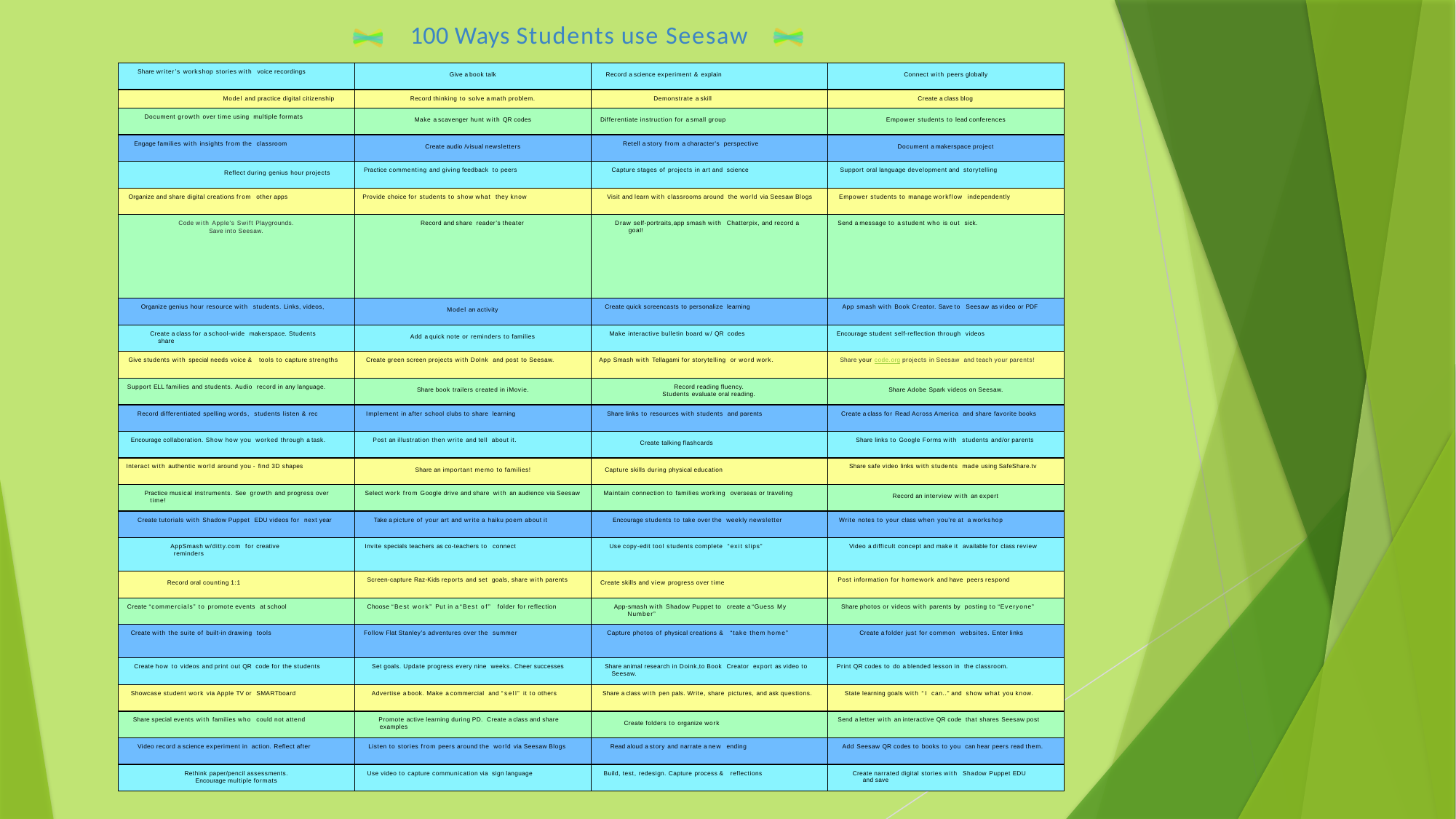

100 Ways Students use Seesaw

| Share writer’s workshop stories with voice recordings | Give a book talk | Record a science experiment & explain | Connect with peers globally |
| --- | --- | --- | --- |
| Model and practice digital citizenship | Record thinking to solve a math problem. | Demonstrate a skill | Create a class blog |
| Document growth over time using multiple formats | Make a scavenger hunt with QR codes | Differentiate instruction for a small group | Empower students to lead conferences |
| Engage families with insights from the classroom | Create audio /visual newsletters | Retell a story from a character’s perspective | Document a makerspace project |
| Reflect during genius hour projects | Practice commenting and giving feedback to peers | Capture stages of projects in art and science | Support oral language development and storytelling |
| Organize and share digital creations from other apps | Provide choice for students to show what they know | Visit and learn with classrooms around the world via Seesaw Blogs | Empower students to manage workflow independently |
| Code with Apple's Swift Playgrounds. Save into Seesaw. | Record and share reader’s theater | Draw self-portraits,app smash with Chatterpix, and record a goal! | Send a message to a student who is out sick. |
| Organize genius hour resource with students. Links, videos, | Model an activity | Create quick screencasts to personalize learning | App smash with Book Creator. Save to Seesaw as video or PDF |
| Create a class for a school-wide makerspace. Students share | Add a quick note or reminders to families | Make interactive bulletin board w/ QR codes | Encourage student self-reflection through videos |
| Give students with special needs voice & tools to capture strengths | Create green screen projects with DoInk and post to Seesaw. | App Smash with Tellagami for storytelling or word work. | Share your code.org projects in Seesaw and teach your parents! |
| Support ELL families and students. Audio record in any language. | Share book trailers created in iMovie. | Record reading fluency. Students evaluate oral reading. | Share Adobe Spark videos on Seesaw. |
| Record differentiated spelling words, students listen & rec | Implement in after school clubs to share learning | Share links to resources with students and parents | Create a class for Read Across America and share favorite books |
| Encourage collaboration. Show how you worked through a task. | Post an illustration then write and tell about it. | Create talking flashcards | Share links to Google Forms with students and/or parents |
| Interact with authentic world around you - find 3D shapes | Share an important memo to families! | Capture skills during physical education | Share safe video links with students made using SafeShare.tv |
| Practice musical instruments. See growth and progress over time! | Select work from Google drive and share with an audience via Seesaw | Maintain connection to families working overseas or traveling | Record an interview with an expert |
| Create tutorials with Shadow Puppet EDU videos for next year | Take a picture of your art and write a haiku poem about it | Encourage students to take over the weekly newsletter | Write notes to your class when you’re at a workshop |
| AppSmash w/ditty.com for creative reminders | Invite specials teachers as co-teachers to connect | Use copy-edit tool students complete “exit slips” | Video a difficult concept and make it available for class review |
| Record oral counting 1:1 | Screen-capture Raz-Kids reports and set goals, share with parents | Create skills and view progress over time | Post information for homework and have peers respond |
| Create “commercials” to promote events at school | Choose “Best work” Put in a “Best of” folder for reflection | App-smash with Shadow Puppet to create a “Guess My Number” | Share photos or videos with parents by posting to “Everyone” |
| Create with the suite of built-in drawing tools | Follow Flat Stanley’s adventures over the summer | Capture photos of physical creations & “take them home” | Create a folder just for common websites. Enter links |
| Create how to videos and print out QR code for the students | Set goals. Update progress every nine weeks. Cheer successes | Share animal research in Doink,to Book Creator export as video to Seesaw. | Print QR codes to do a blended lesson in the classroom. |
| Showcase student work via Apple TV or SMARTboard | Advertise a book. Make a commercial and “sell” it to others | Share a class with pen pals. Write, share pictures, and ask questions. | State learning goals with “I can..” and show what you know. |
| Share special events with families who could not attend | Promote active learning during PD. Create a class and share examples | Create folders to organize work | Send a letter with an interactive QR code that shares Seesaw post |
| Video record a science experiment in action. Reflect after | Listen to stories from peers around the world via Seesaw Blogs | Read aloud a story and narrate a new ending | Add Seesaw QR codes to books to you can hear peers read them. |
| Rethink paper/pencil assessments. Encourage multiple formats | Use video to capture communication via sign language | Build, test, redesign. Capture process & reflections | Create narrated digital stories with Shadow Puppet EDU and save |